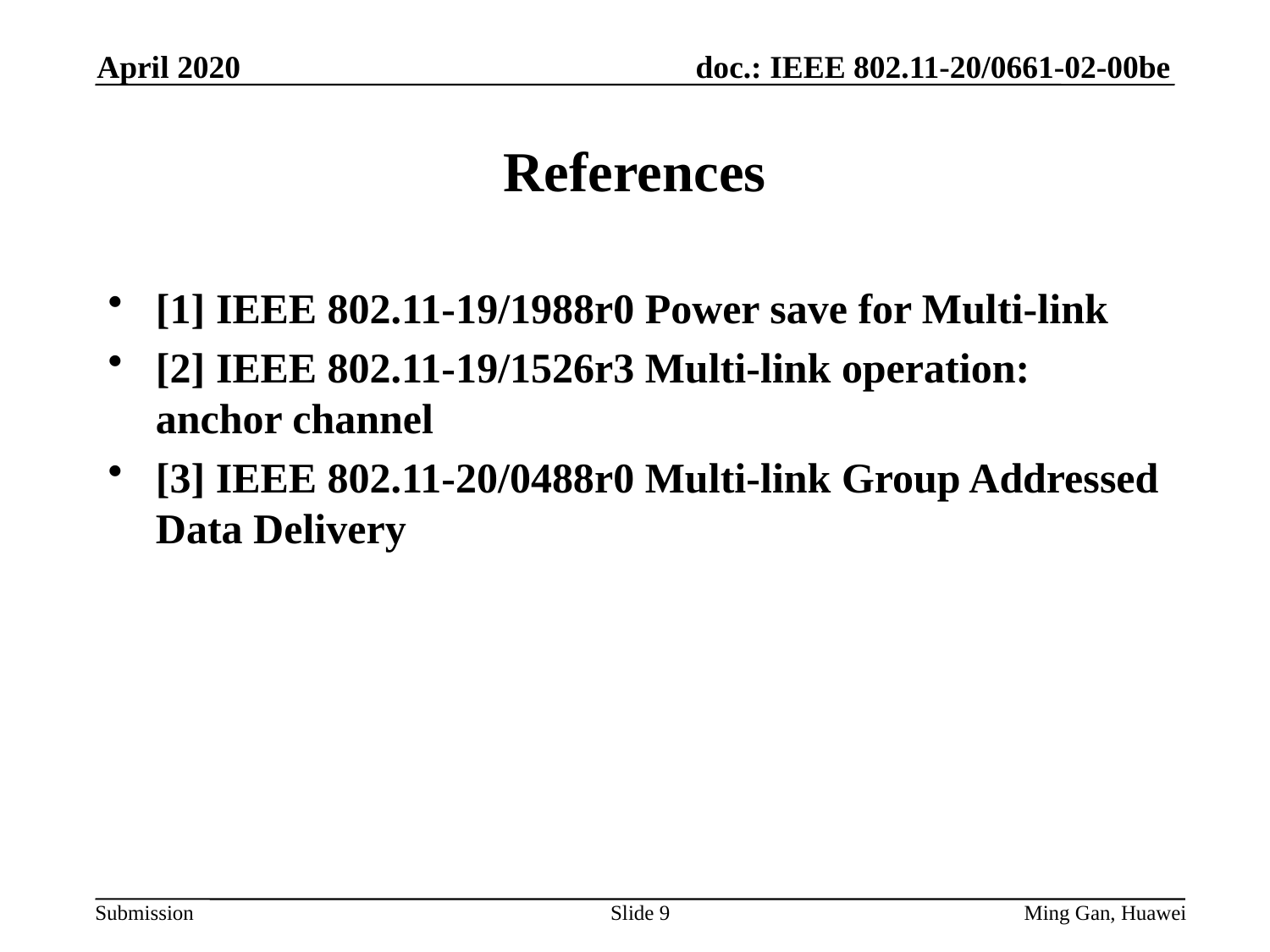

April 2020
# References
[1] IEEE 802.11-19/1988r0 Power save for Multi-link
[2] IEEE 802.11-19/1526r3 Multi-link operation: anchor channel
[3] IEEE 802.11-20/0488r0 Multi-link Group Addressed Data Delivery

Slide 9
Ming Gan, Huawei